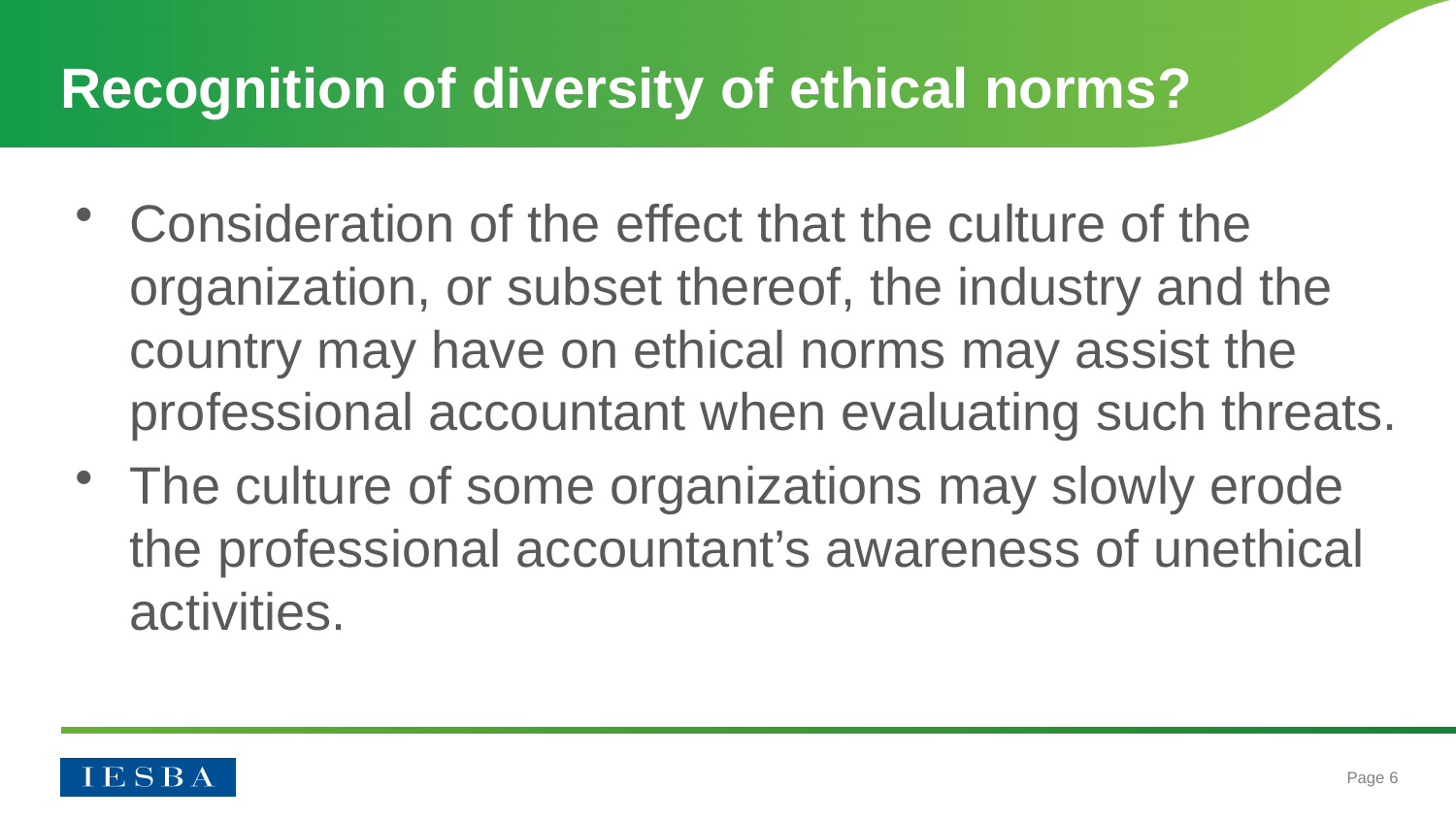

# Recognition of diversity of ethical norms?
Consideration of the effect that the culture of the organization, or subset thereof, the industry and the country may have on ethical norms may assist the professional accountant when evaluating such threats.
The culture of some organizations may slowly erode the professional accountant’s awareness of unethical activities.